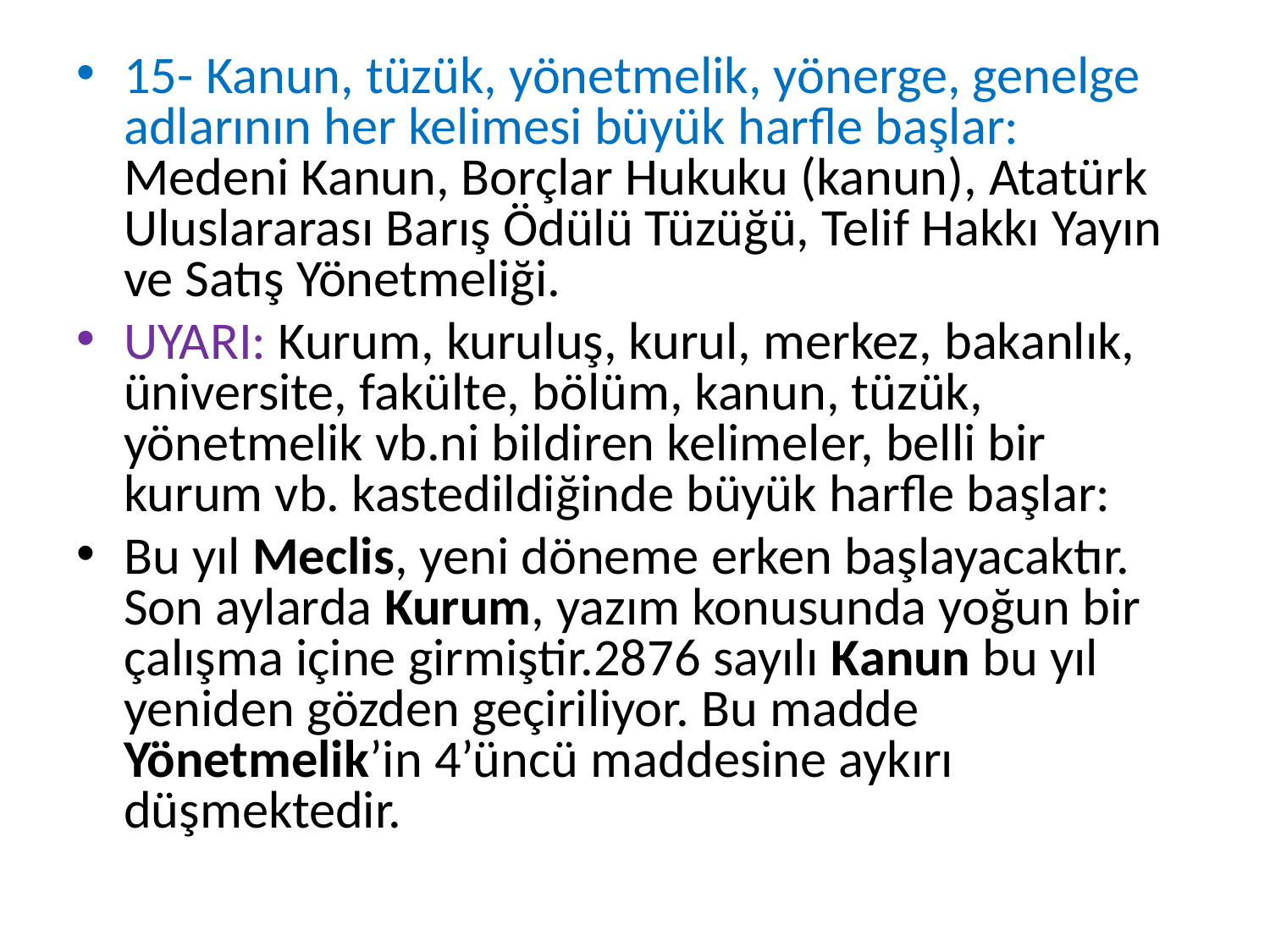

15- Kanun, tüzük, yönetmelik, yönerge, genelge adlarının her kelimesi büyük harfle başlar: Medeni Kanun, Borçlar Hukuku (kanun), Atatürk Uluslararası Barış Ödülü Tüzüğü, Telif Hakkı Yayın ve Satış Yönetmeliği.
UYARI: Kurum, kuruluş, kurul, merkez, bakanlık, üniversite, fakülte, bölüm, kanun, tüzük, yönetmelik vb.ni bildiren kelimeler, belli bir kurum vb. kastedildiğinde büyük harfle başlar:
Bu yıl Meclis, yeni döneme erken başlayacaktır. Son aylarda Kurum, yazım konusunda yoğun bir çalışma içine girmiştir.2876 sayılı Kanun bu yıl yeniden gözden geçiriliyor. Bu madde Yönetmelik’in 4’üncü maddesine aykırı düşmektedir.